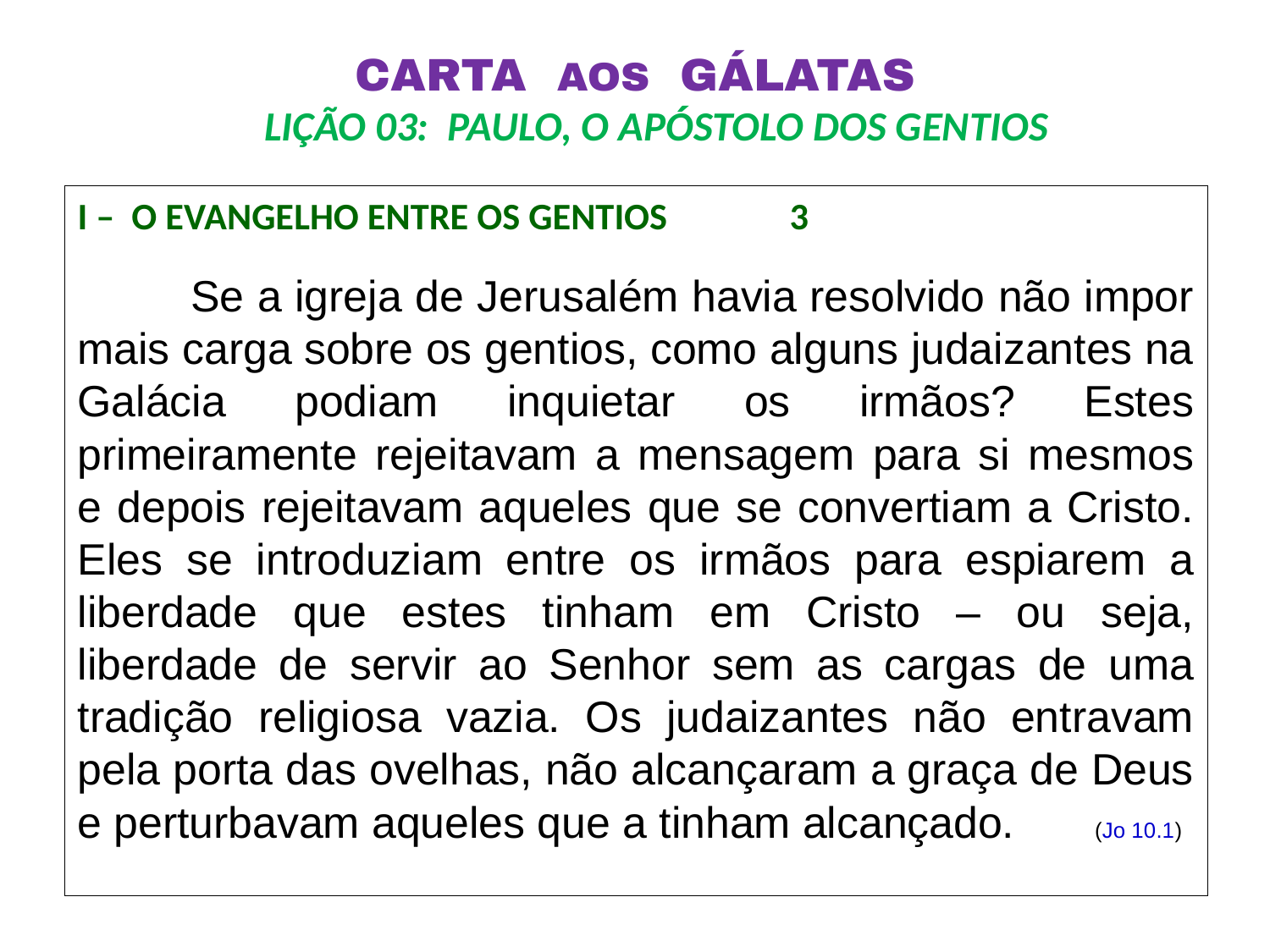

# CARTA  AOS  GÁLATAS LIÇÃO 03:  PAULO, O APÓSTOLO DOS GENTIOS
I –  O EVANGELHO ENTRE OS GENTIOS			    3

	Se a igreja de Jerusalém havia resolvido não impor mais carga sobre os gentios, como alguns judaizantes na Galácia podiam inquietar os irmãos? Estes primeiramente rejeitavam a mensagem para si mesmos e depois rejeitavam aqueles que se convertiam a Cristo. Eles se introduziam entre os irmãos para espiarem a liberdade que estes tinham em Cristo – ou seja, liberdade de servir ao Senhor sem as cargas de uma tradição religiosa vazia. Os judaizantes não entravam pela porta das ovelhas, não alcançaram a graça de Deus e perturbavam aqueles que a tinham alcançado.		(Jo 10.1)